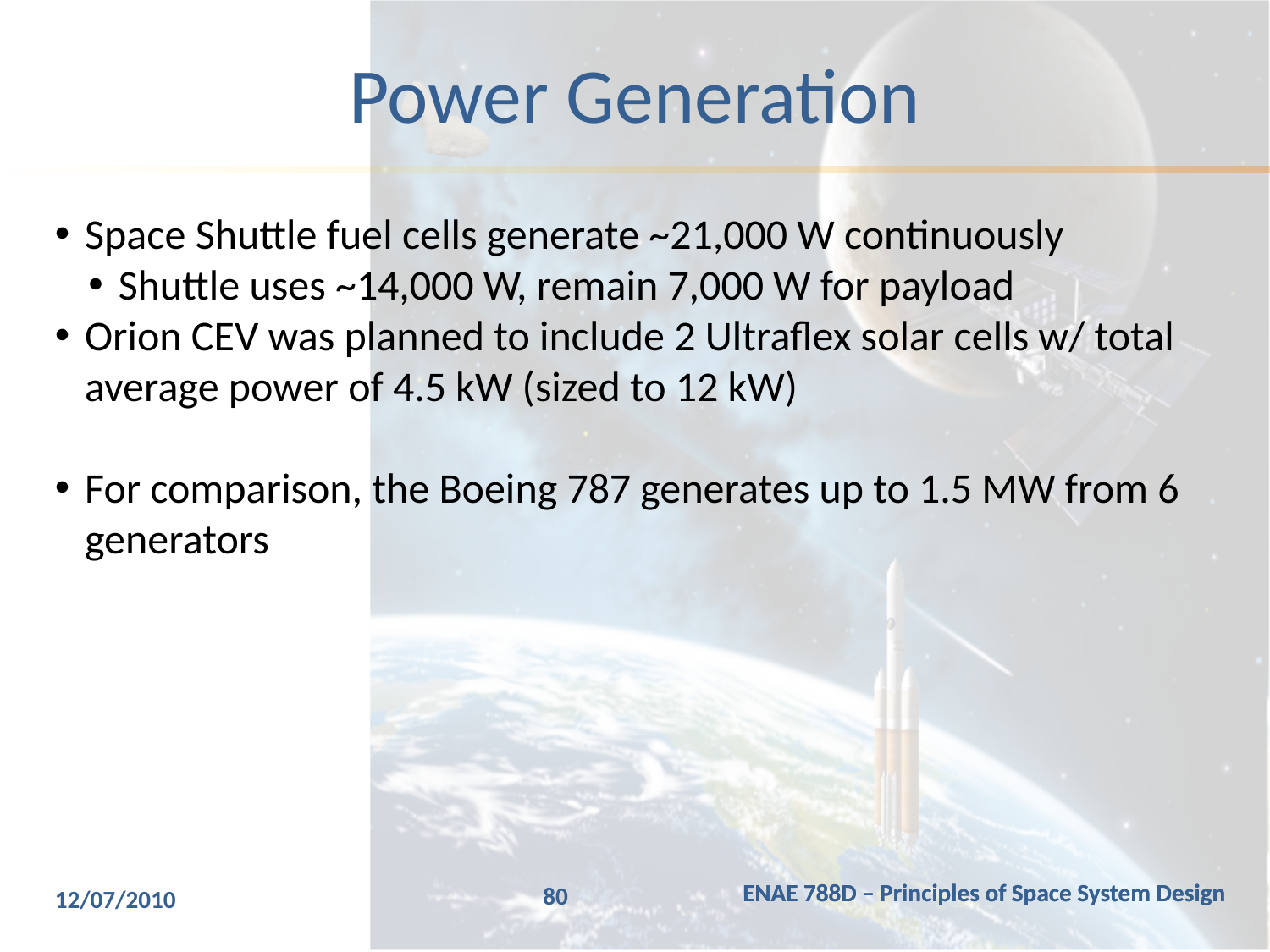

# Power Generation
Space Shuttle fuel cells generate ~21,000 W continuously
Shuttle uses ~14,000 W, remain 7,000 W for payload
Orion CEV was planned to include 2 Ultraflex solar cells w/ total average power of 4.5 kW (sized to 12 kW)

For comparison, the Boeing 787 generates up to 1.5 MW from 6 generators